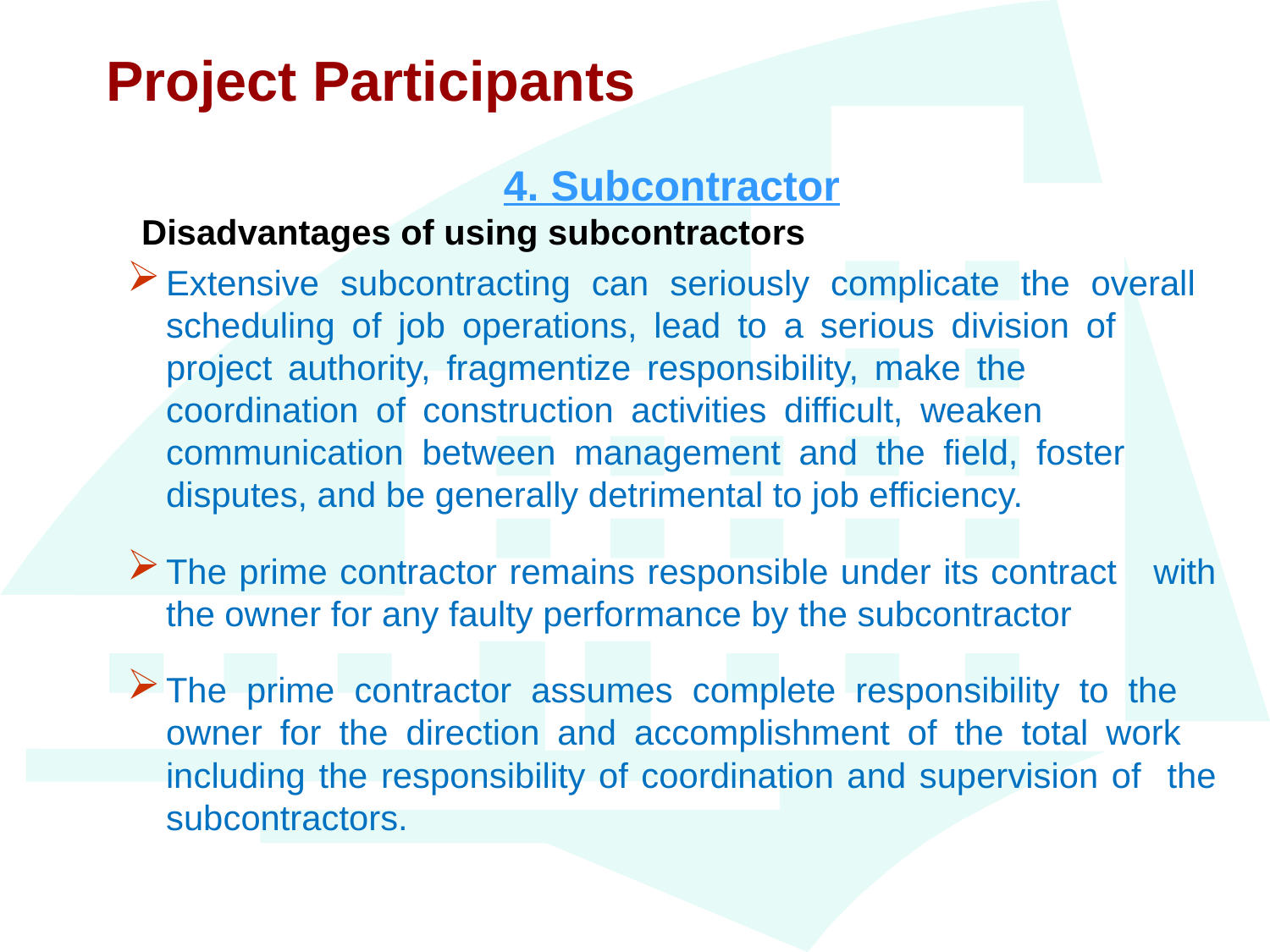

Project Participants
4. Subcontractor
  Disadvantages of using subcontractors
Extensive subcontracting can seriously complicate the overall  scheduling of job operations, lead to a serious division of       project authority, fragmentize responsibility, make the             coordination of construction activities difficult, weaken           communication between management and the field, foster      disputes, and be generally detrimental to job efficiency.

The prime contractor remains responsible under its contract   with the owner for any faulty performance by the subcontractor

The prime contractor assumes complete responsibility to the   owner for the direction and accomplishment of the total work   including the responsibility of coordination and supervision of  the subcontractors.

7